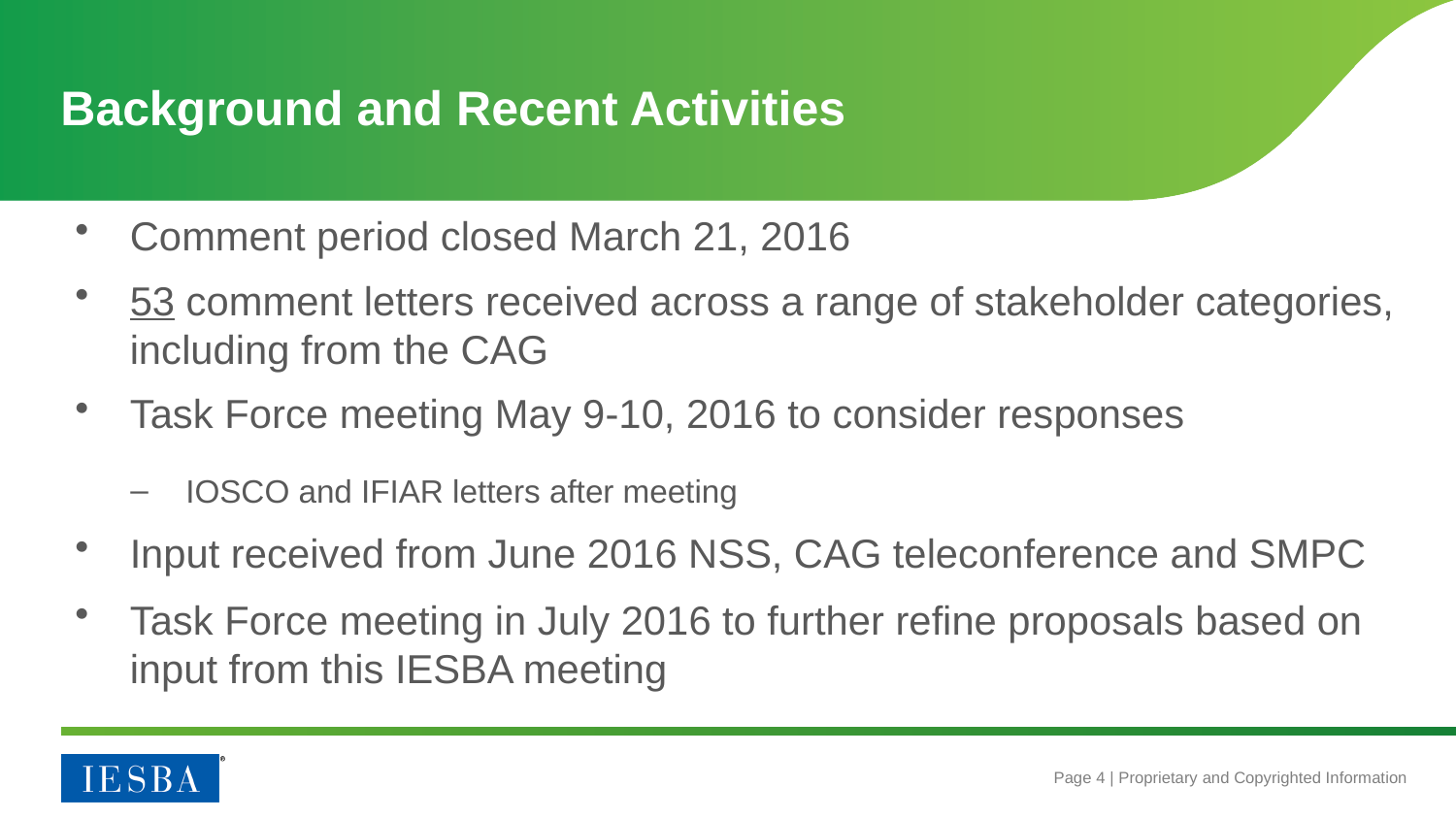

# Background and Recent Activities
Comment period closed March 21, 2016
53 comment letters received across a range of stakeholder categories, including from the CAG
Task Force meeting May 9-10, 2016 to consider responses
IOSCO and IFIAR letters after meeting
Input received from June 2016 NSS, CAG teleconference and SMPC
Task Force meeting in July 2016 to further refine proposals based on input from this IESBA meeting